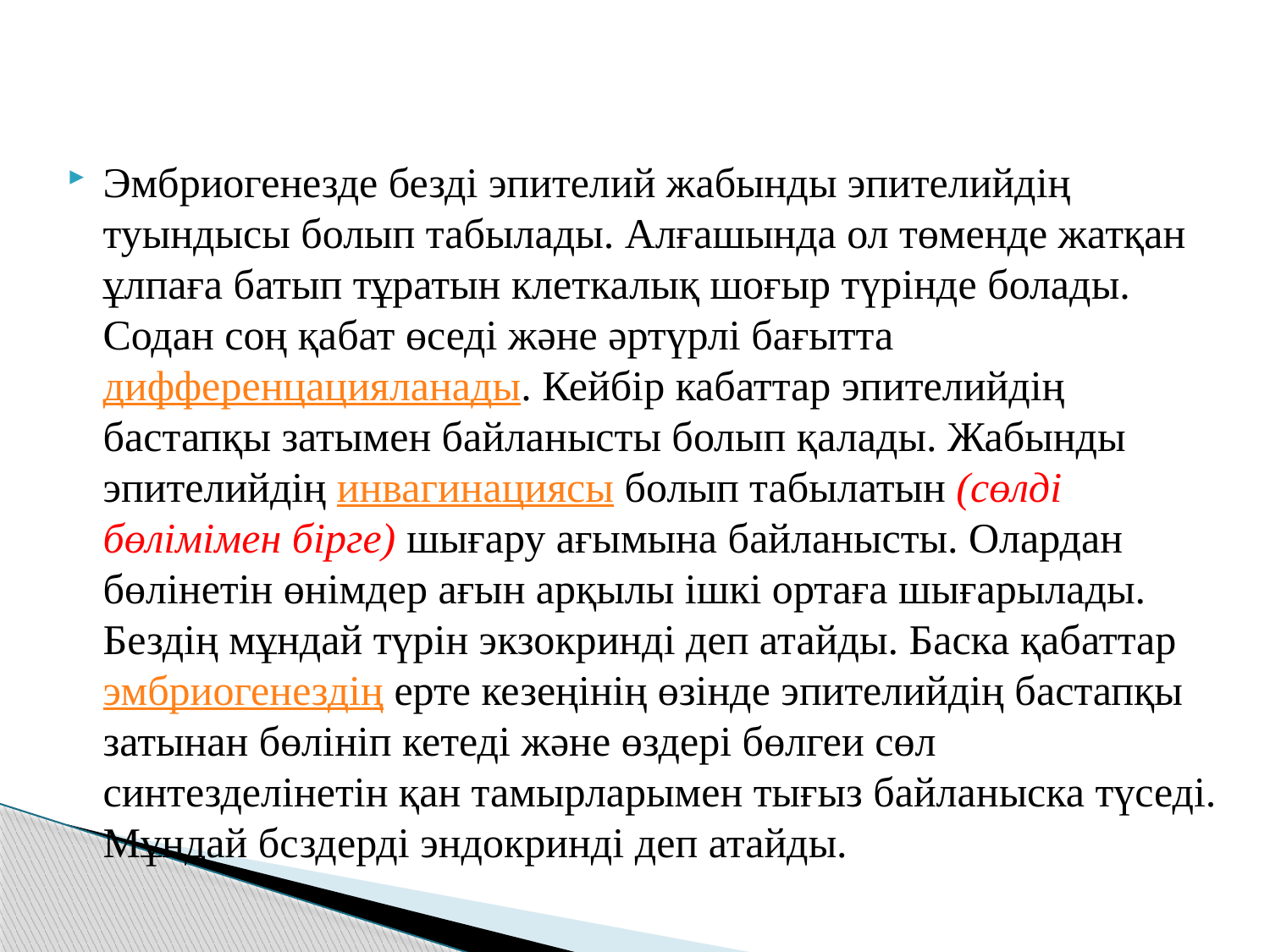

Эмбриогенезде безді эпителий жабынды эпителийдің туындысы болып табылады. Алғашында ол төменде жатқан ұлпаға батып тұратын клеткалық шоғыр түрінде болады. Содан соң қабат өседі және әртүрлі бағытта дифференцацияланады. Кейбір кабаттар эпителийдің бастапқы затымен байланысты болып қалады. Жабынды эпителийдің инвагинациясы болып табылатын (сөлді бөлімімен бірге) шығару ағымына байланысты. Олардан бөлінетін өнімдер ағын арқылы ішкі ортаға шығарылады. Бездің мұндай түрін экзокринді деп атайды. Баска қабаттар эмбриогенездің ерте кезеңінің өзінде эпителийдің бастапқы затынан бөлініп кетеді және өздері бөлгеи сөл синтезделінетін қан тамырларымен тығыз байланыска түседі. Мұндай бсздерді эндокринді деп атайды.